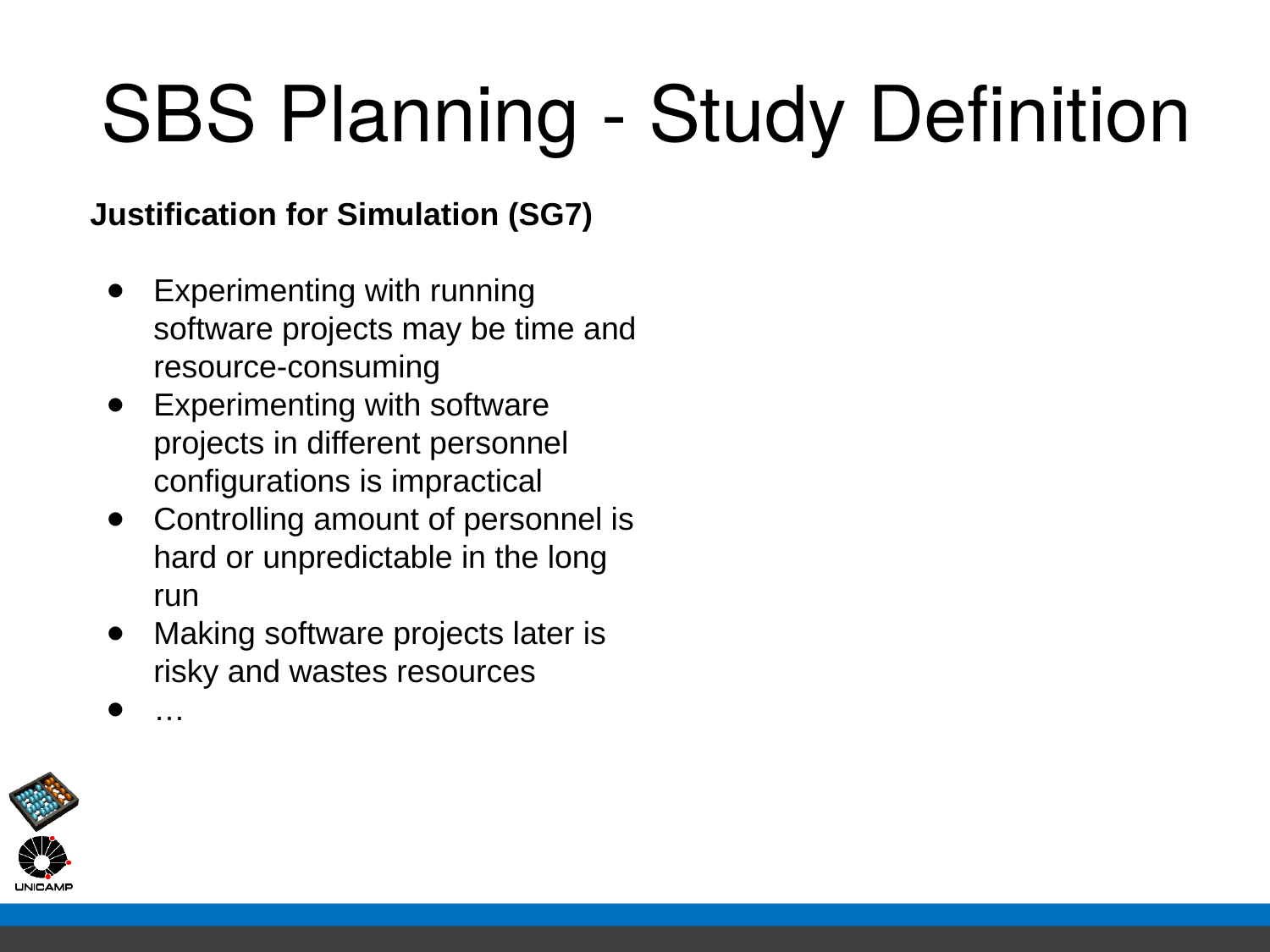

# SBS Planning - Study Definition
Justification for Simulation (SG7)

Experimenting with running software projects may be time and resource-consuming
Experimenting with software projects in different personnel  configurations is impractical
Controlling amount of personnel is hard or unpredictable in the long run
Making software projects later is risky and wastes resources
…